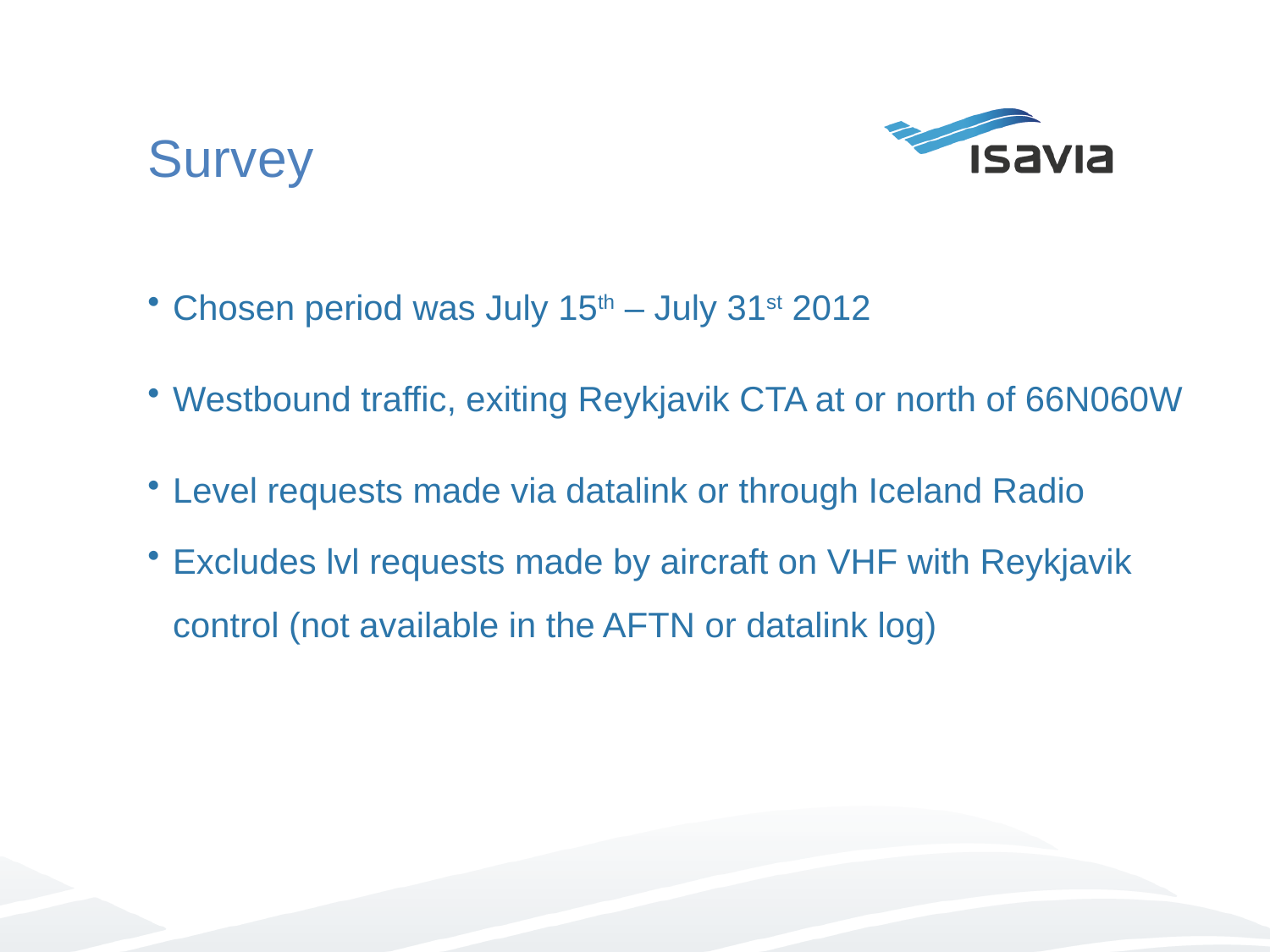

# Survey
Chosen period was July 15th – July 31st 2012
Westbound traffic, exiting Reykjavik CTA at or north of 66N060W
Level requests made via datalink or through Iceland Radio
Excludes lvl requests made by aircraft on VHF with Reykjavik control (not available in the AFTN or datalink log)